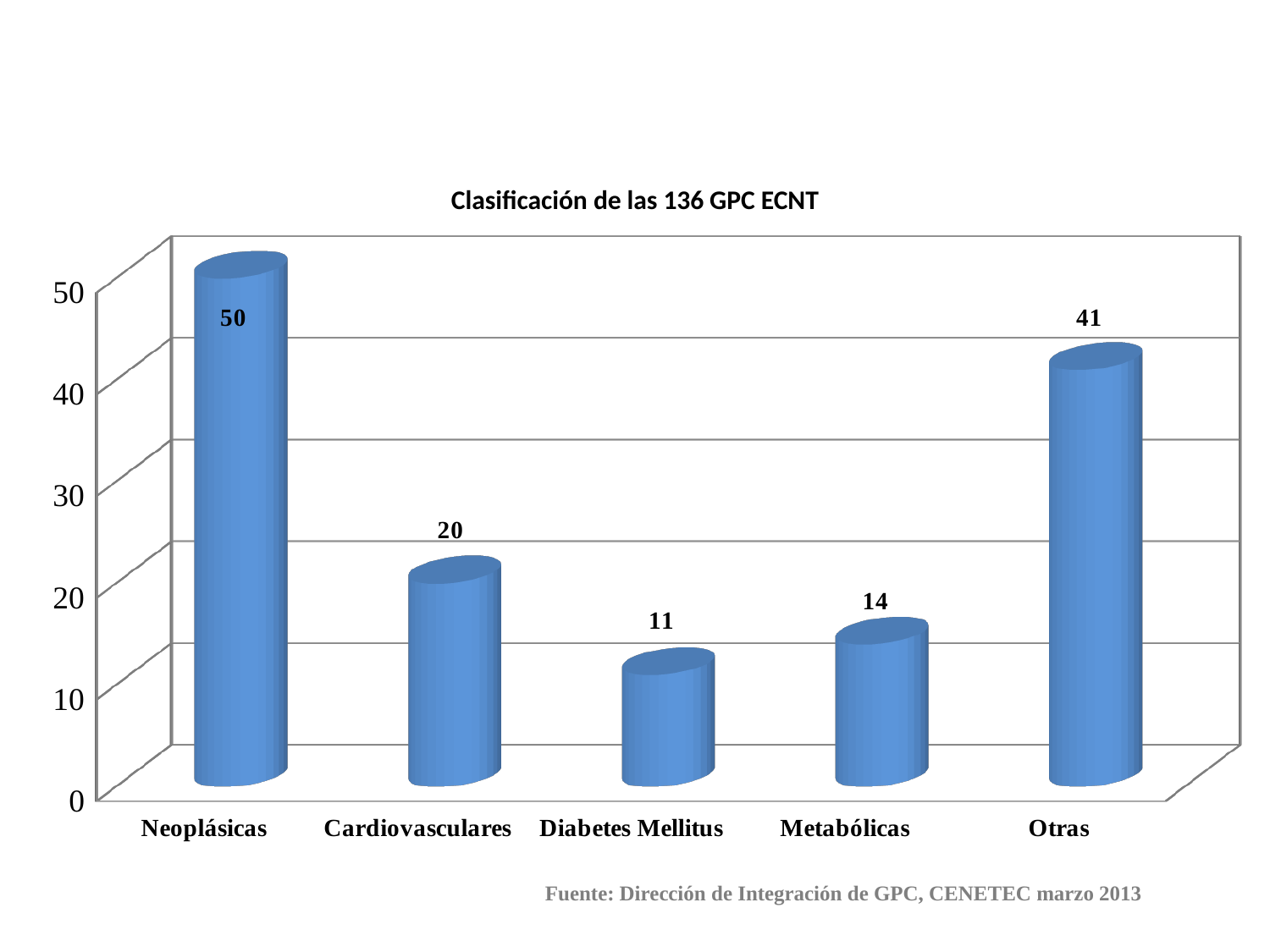

# Clasificación de las 136 GPC ECNT

[unsupported chart]

Fuente: Dirección de Integración de GPC, CENETEC marzo 2013